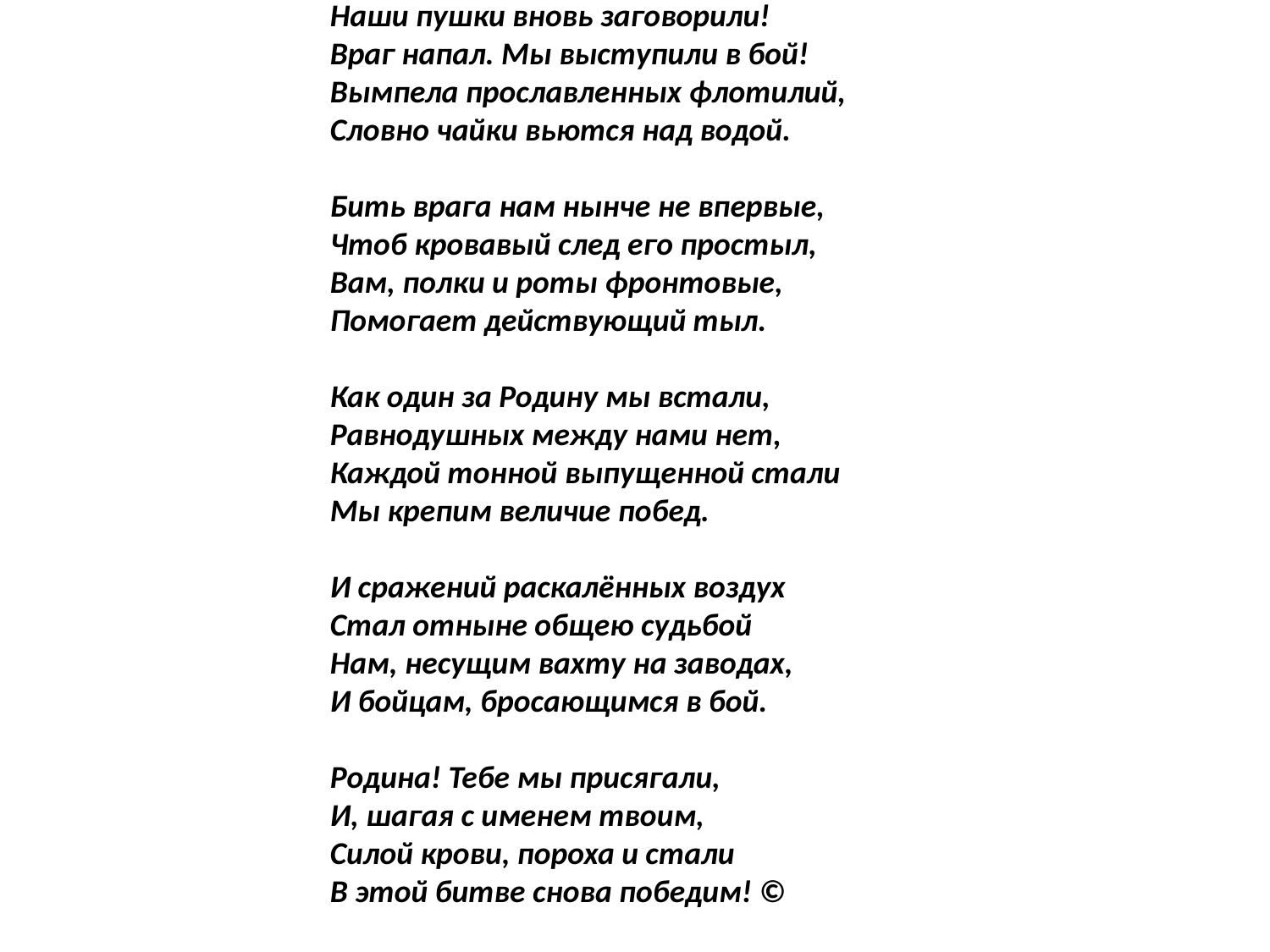

Наши пушки вновь заговорили!
Враг напал. Мы выступили в бой!
Вымпела прославленных флотилий,
Словно чайки вьются над водой.
Бить врага нам нынче не впервые,
Чтоб кровавый след его простыл,
Вам, полки и роты фронтовые,
Помогает действующий тыл.
Как один за Родину мы встали,
Равнодушных между нами нет,
Каждой тонной выпущенной стали
Мы крепим величие побед.
И сражений раскалённых воздух
Стал отныне общею судьбой
Нам, несущим вахту на заводах,
И бойцам, бросающимся в бой.
Родина! Тебе мы присягали,
И, шагая с именем твоим,
Силой крови, пороха и стали
В этой битве снова победим! ©